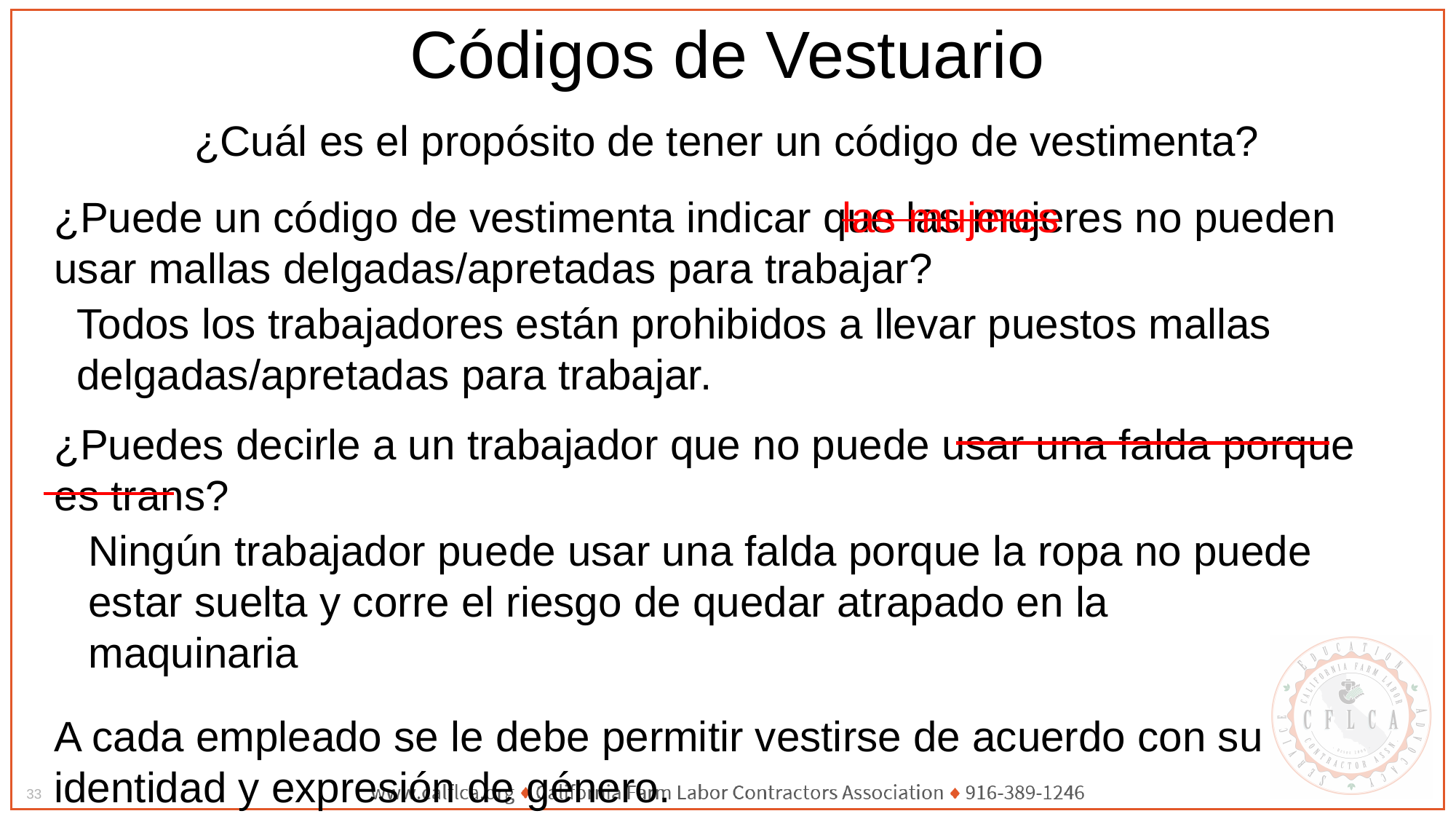

# Códigos de Vestuario
¿Cuál es el propósito de tener un código de vestimenta?

las mujeres
¿Puede un código de vestimenta indicar que las mujeres no pueden usar mallas delgadas/apretadas para trabajar?
Todos los trabajadores están prohibidos a llevar puestos mallas delgadas/apretadas para trabajar.
¿Puedes decirle a un trabajador que no puede usar una falda porque es trans?
Ningún trabajador puede usar una falda porque la ropa no puede estar suelta y corre el riesgo de quedar atrapado en la maquinaria

A cada empleado se le debe permitir vestirse de acuerdo con su identidad y expresión de género.

33